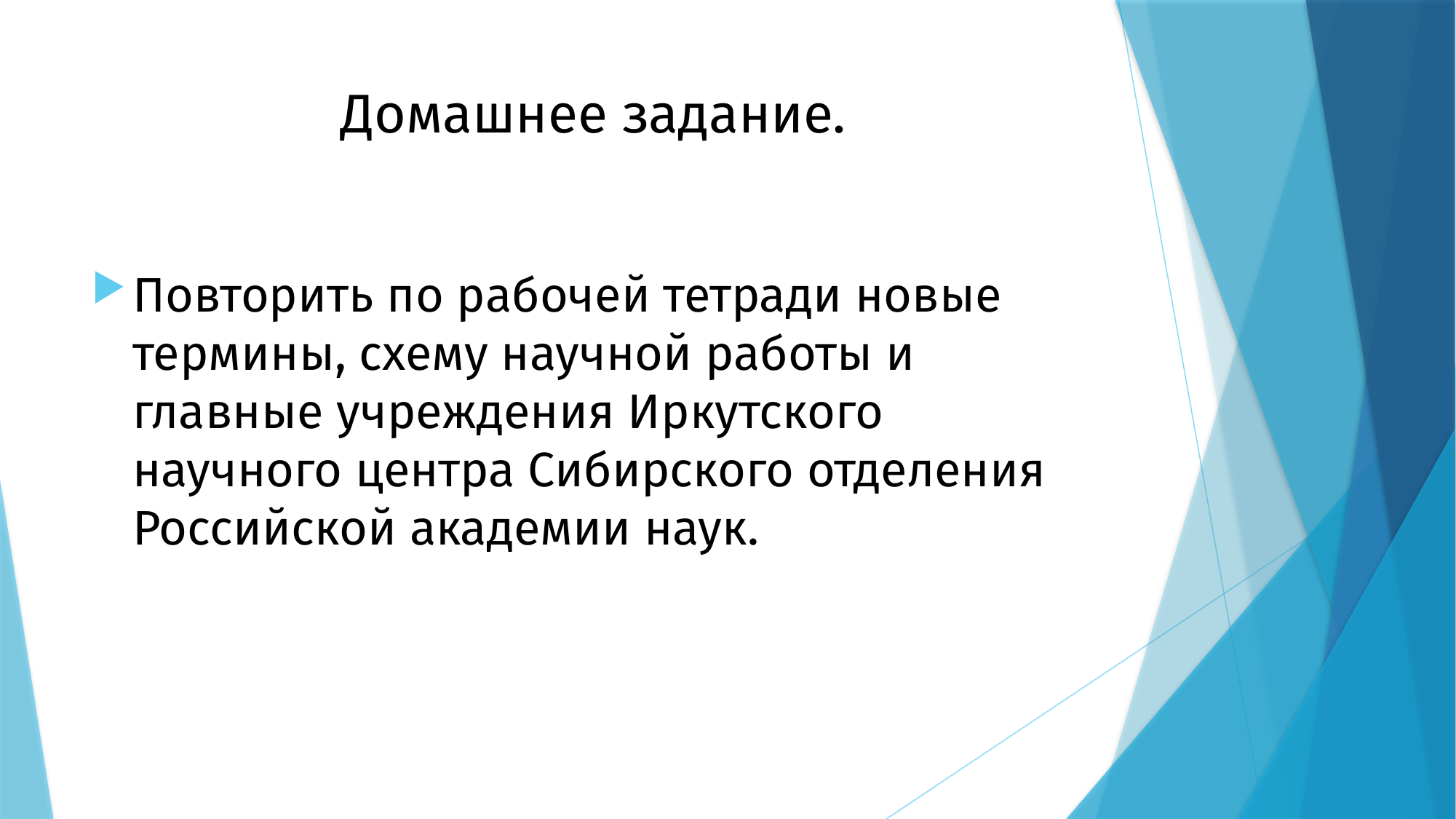

# Домашнее задание.
Повторить по рабочей тетради новые термины, схему научной работы и главные учреждения Иркутского научного центра Сибирского отделения Российской академии наук.